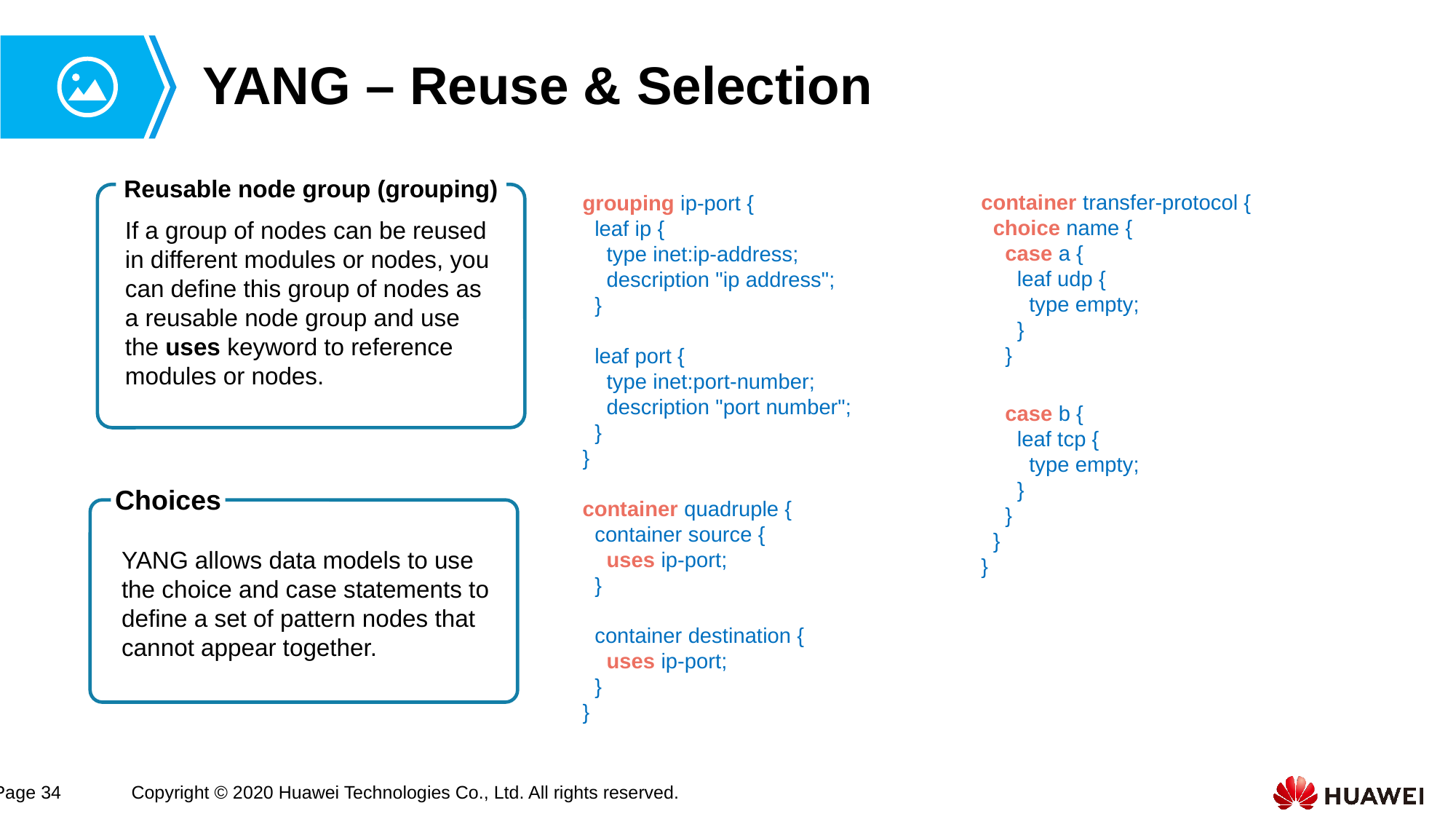

# YANG – Reuse & Selection
Reusable node group (grouping)

container transfer-protocol {
  choice name {
    case a {
      leaf udp {
        type empty;
      }
    }

    case b {
      leaf tcp {
        type empty;
      }
    }
  }
}

grouping ip-port {
  leaf ip {
    type inet:ip-address;
    description "ip address";
  }

  leaf port {
    type inet:port-number;
    description "port number";
  }
}

container quadruple {
  container source {
    uses ip-port;
  }

  container destination {
    uses ip-port;
  }
}
If a group of nodes can be reused in different modules or nodes, you can define this group of nodes as a reusable node group and use the uses keyword to reference modules or nodes.
Choices

YANG allows data models to use the choice and case statements to define a set of pattern nodes that cannot appear together.